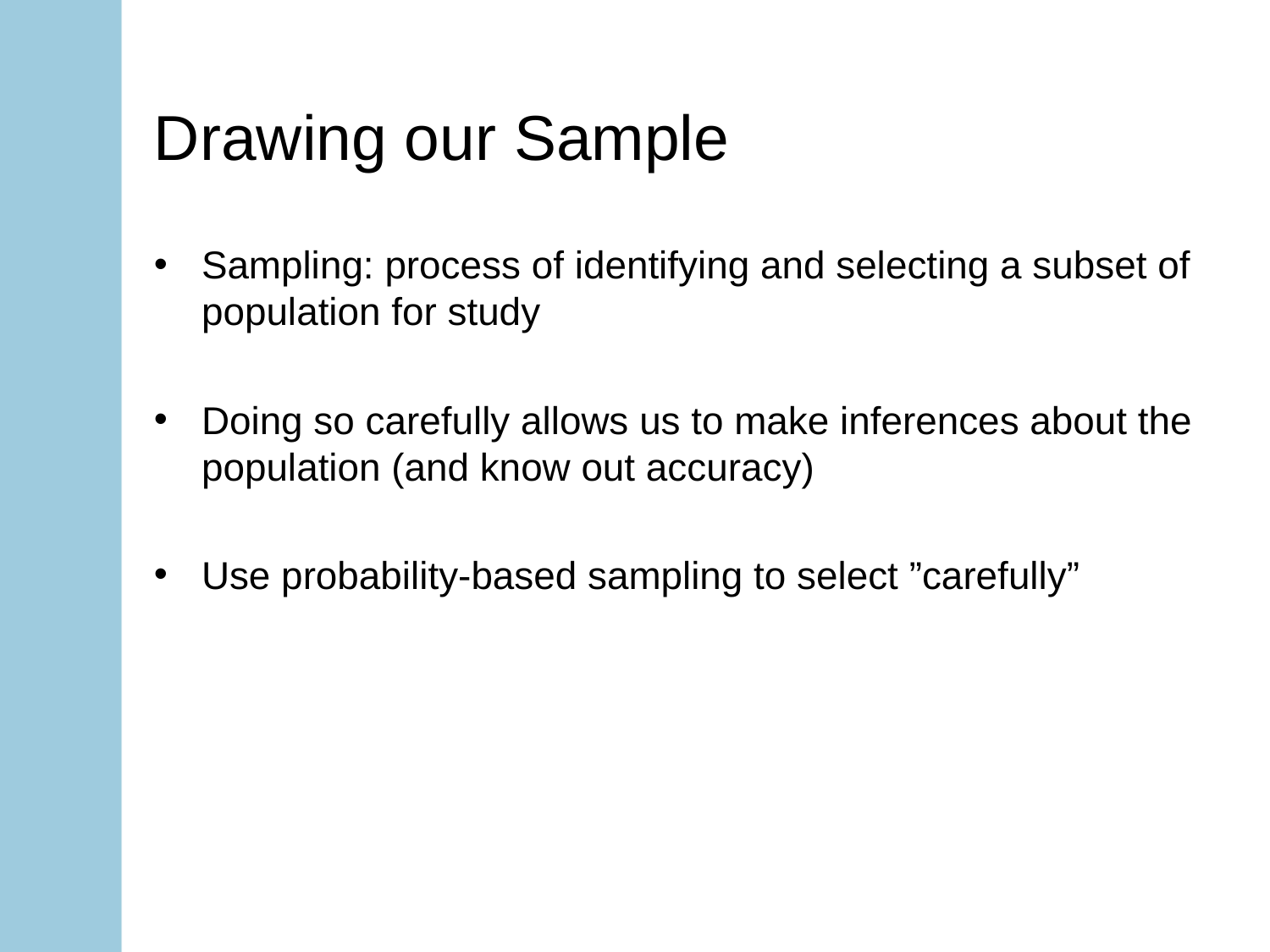

# Drawing our Sample
Sampling: process of identifying and selecting a subset of population for study

Doing so carefully allows us to make inferences about the population (and know out accuracy)

Use probability-based sampling to select ”carefully”